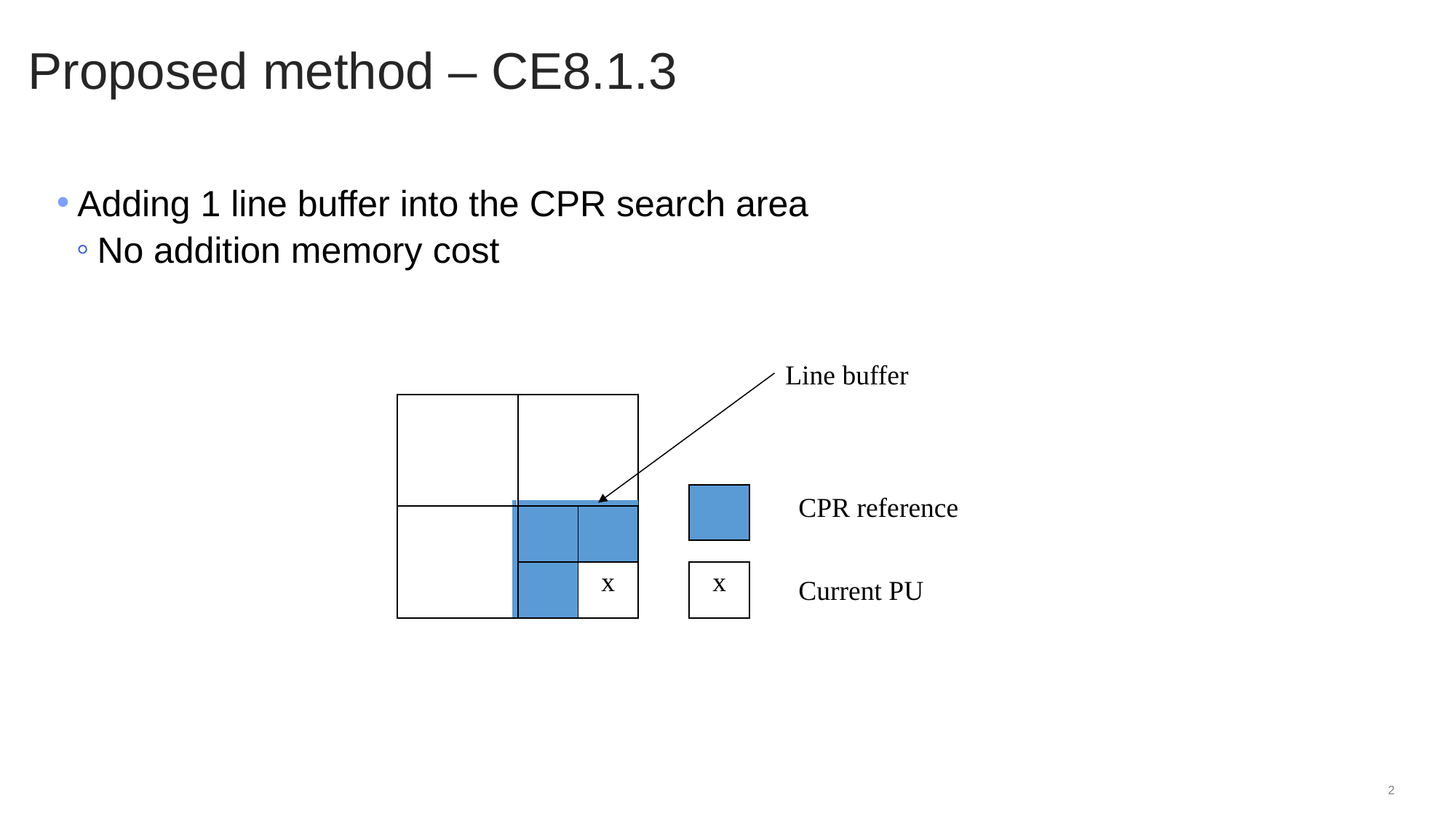

# Proposed method – CE8.1.3

Adding 1 line buffer into the CPR search area
No addition memory cost

Line buffer
|  |  |  |
| --- | --- | --- |
|  |  |  |
|  |  | x |
|  |
| --- |
CPR reference
| x |
| --- |
Current PU